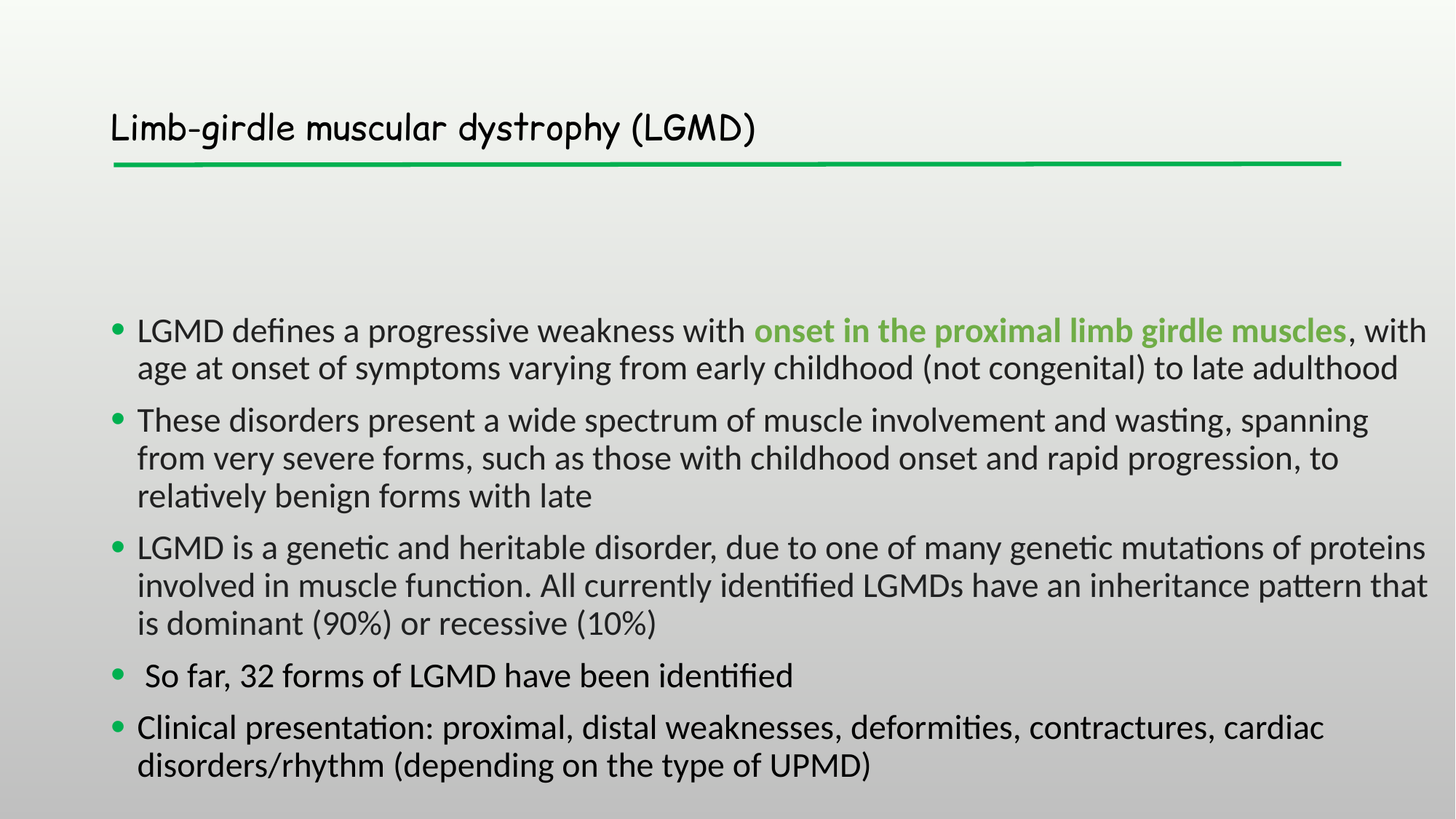

# Limb-girdle muscular dystrophy (LGMD)

LGMD defines a progressive weakness with onset in the proximal limb girdle muscles, with age at onset of symptoms varying from early childhood (not congenital) to late adulthood
These disorders present a wide spectrum of muscle involvement and wasting, spanning from very severe forms, such as those with childhood onset and rapid progression, to relatively benign forms with late
LGMD is a genetic and heritable disorder, due to one of many genetic mutations of proteins involved in muscle function. All currently identified LGMDs have an inheritance pattern that is dominant (90%) or recessive (10%)
 So far, 32 forms of LGMD have been identified
Clinical presentation: proximal, distal weaknesses, deformities, contractures, cardiac disorders/rhythm (depending on the type of UPMD)